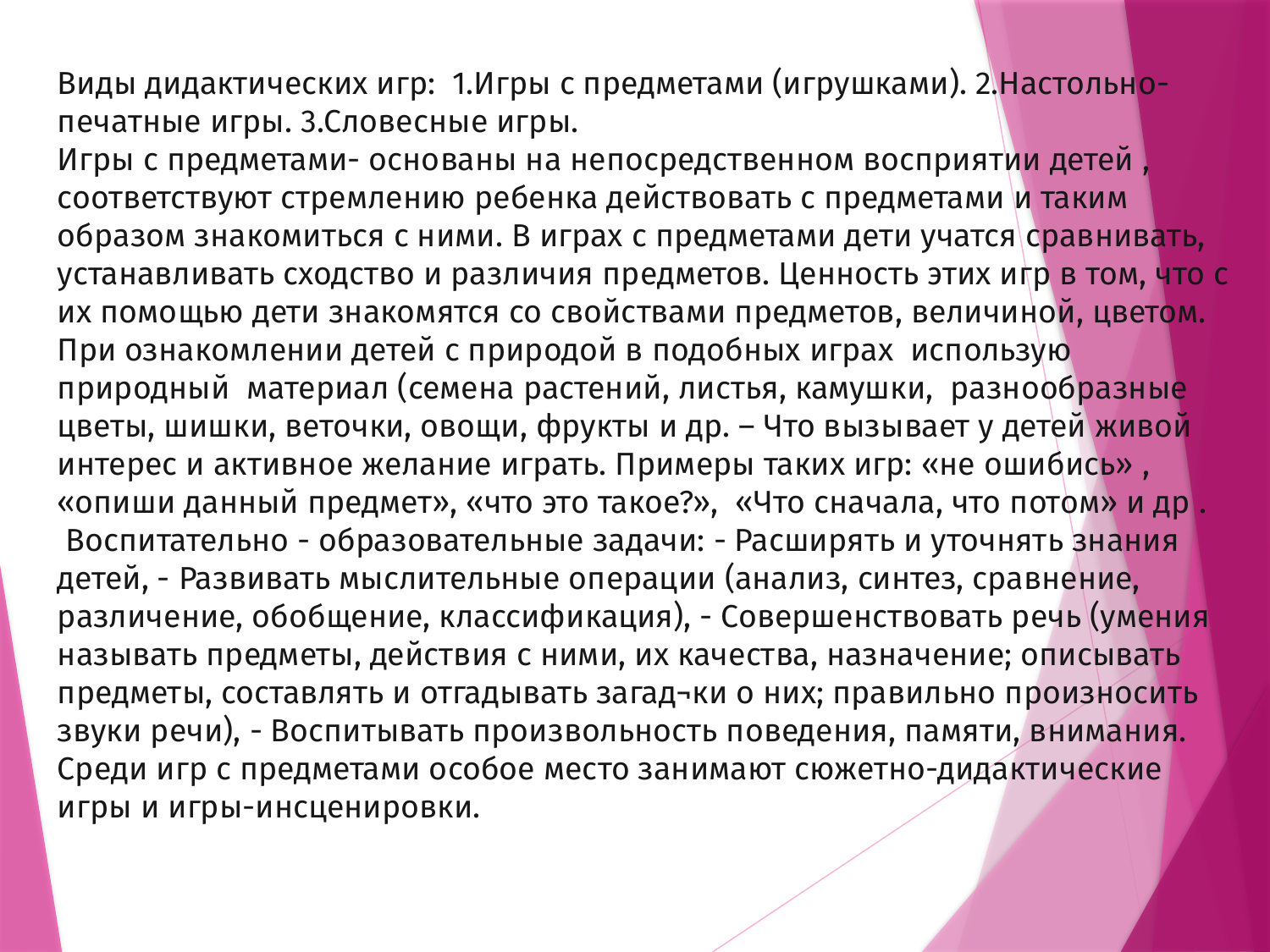

Виды дидактических игр:  1.Игры с предметами (игрушками). 2.Настольно-печатные игры. 3.Словесные игры.
Игры с предметами- основаны на непосредственном восприятии детей , соответствуют стремлению ребенка действовать с предметами и таким образом знакомиться с ними. В играх с предметами дети учатся сравнивать, устанавливать сходство и различия предметов. Ценность этих игр в том, что с их помощью дети знакомятся со свойствами предметов, величиной, цветом. При ознакомлении детей с природой в подобных играх  использую природный  материал (семена растений, листья, камушки,  разнообразные цветы, шишки, веточки, овощи, фрукты и др. – Что вызывает у детей живой  интерес и активное желание играть. Примеры таких игр: «не ошибись» , «опиши данный предмет», «что это такое?»,  «Что сначала, что потом» и др .
 Воспитательно - образовательные задачи: - Расширять и уточнять знания детей, - Развивать мыслительные операции (анализ, синтез, сравнение, различение, обобщение, классификация), - Совершенствовать речь (умения называть предметы, действия с ними, их качества, назначение; описывать предметы, составлять и отгадывать загад¬ки о них; правильно произносить звуки речи), - Воспитывать произвольность поведения, памяти, внимания. Среди игр с предметами особое место занимают сюжетно-дидактические игры и игры-инсценировки.